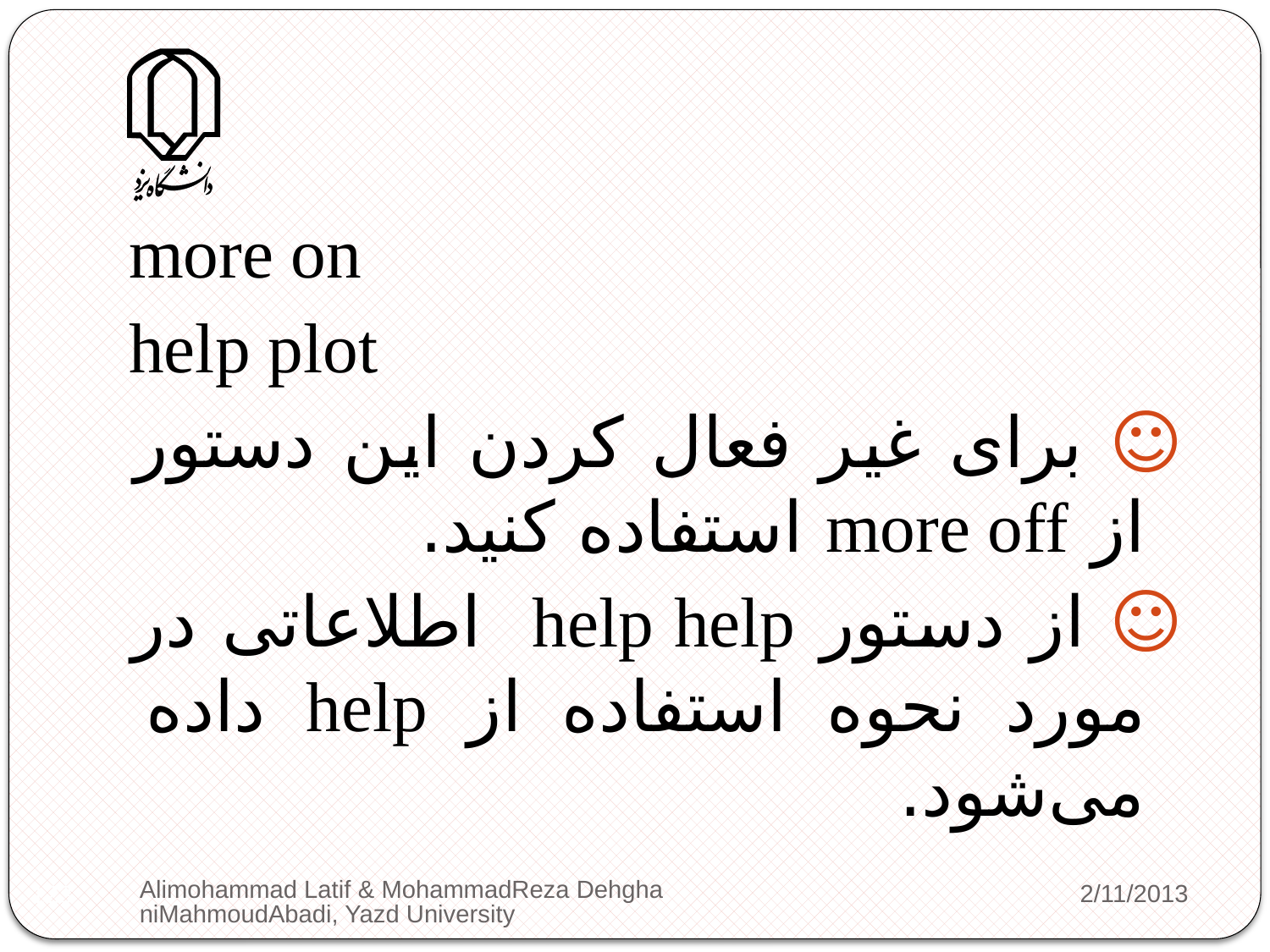

more on
help plot
☺ برای غیر فعال کردن این دستور از more off استفاده کنید.
☺ از دستور help help  اطلاعاتی در مورد نحوه استفاده از help داده می‌شود.
Alimohammad Latif & MohammadReza DehghaniMahmoudAbadi, Yazd University
2/11/2013
123